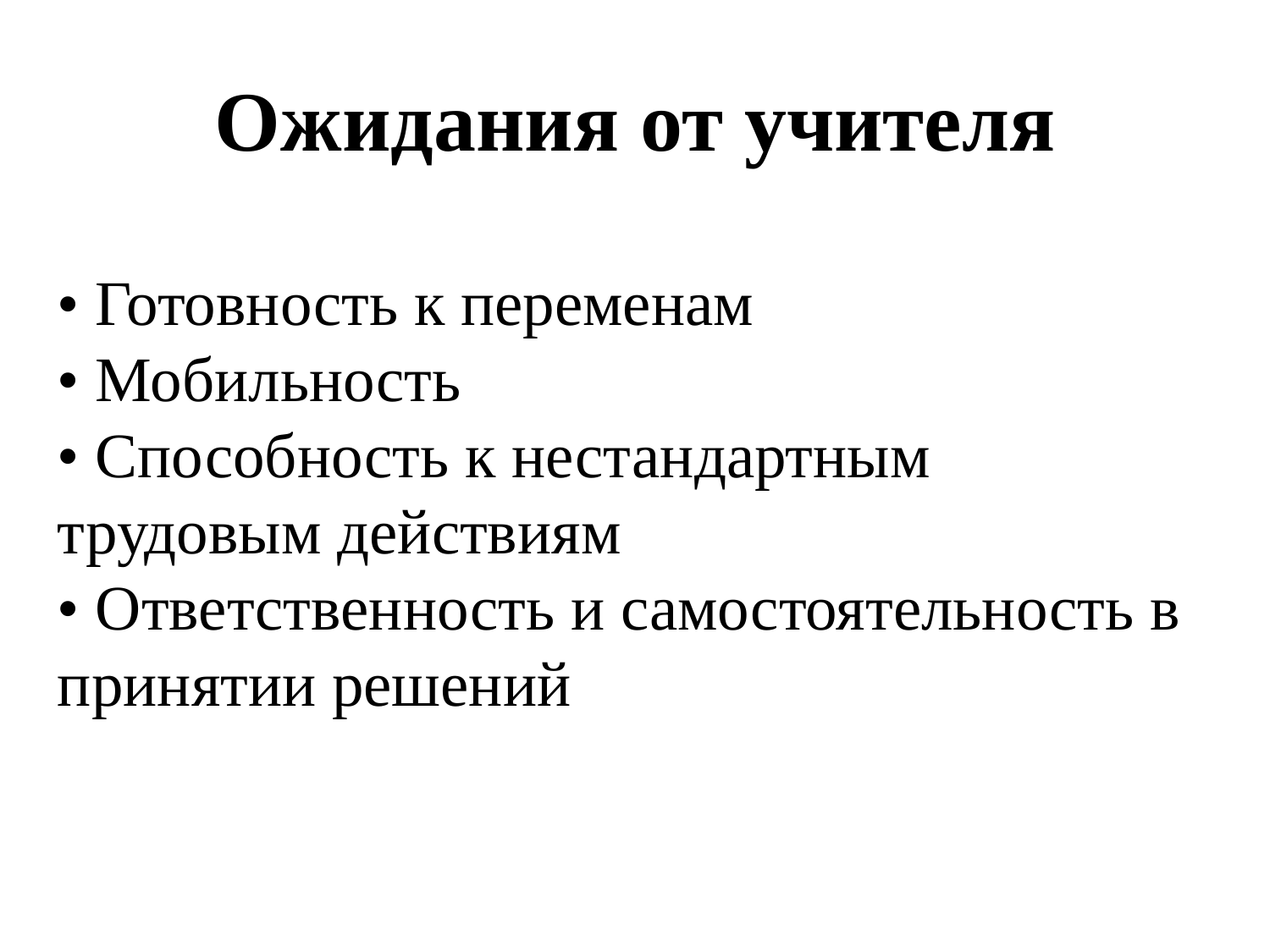

# Ожидания от учителя
• Готовность к переменам
• Мобильность
• Способность к нестандартным
трудовым действиям
• Ответственность и самостоятельность в
принятии решений